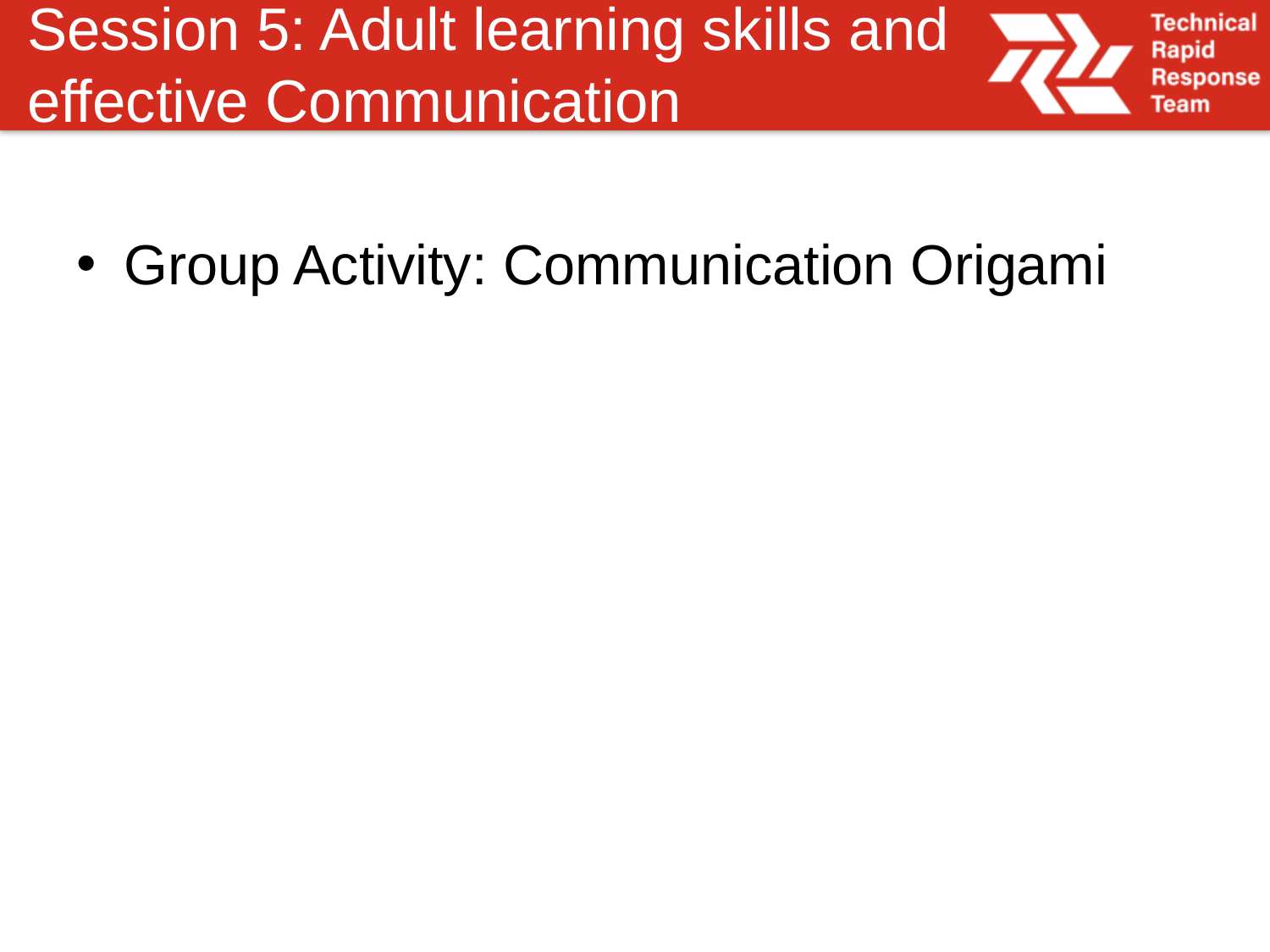

# Session 5: Adult learning skills and effective Communication
Group Activity: Communication Origami